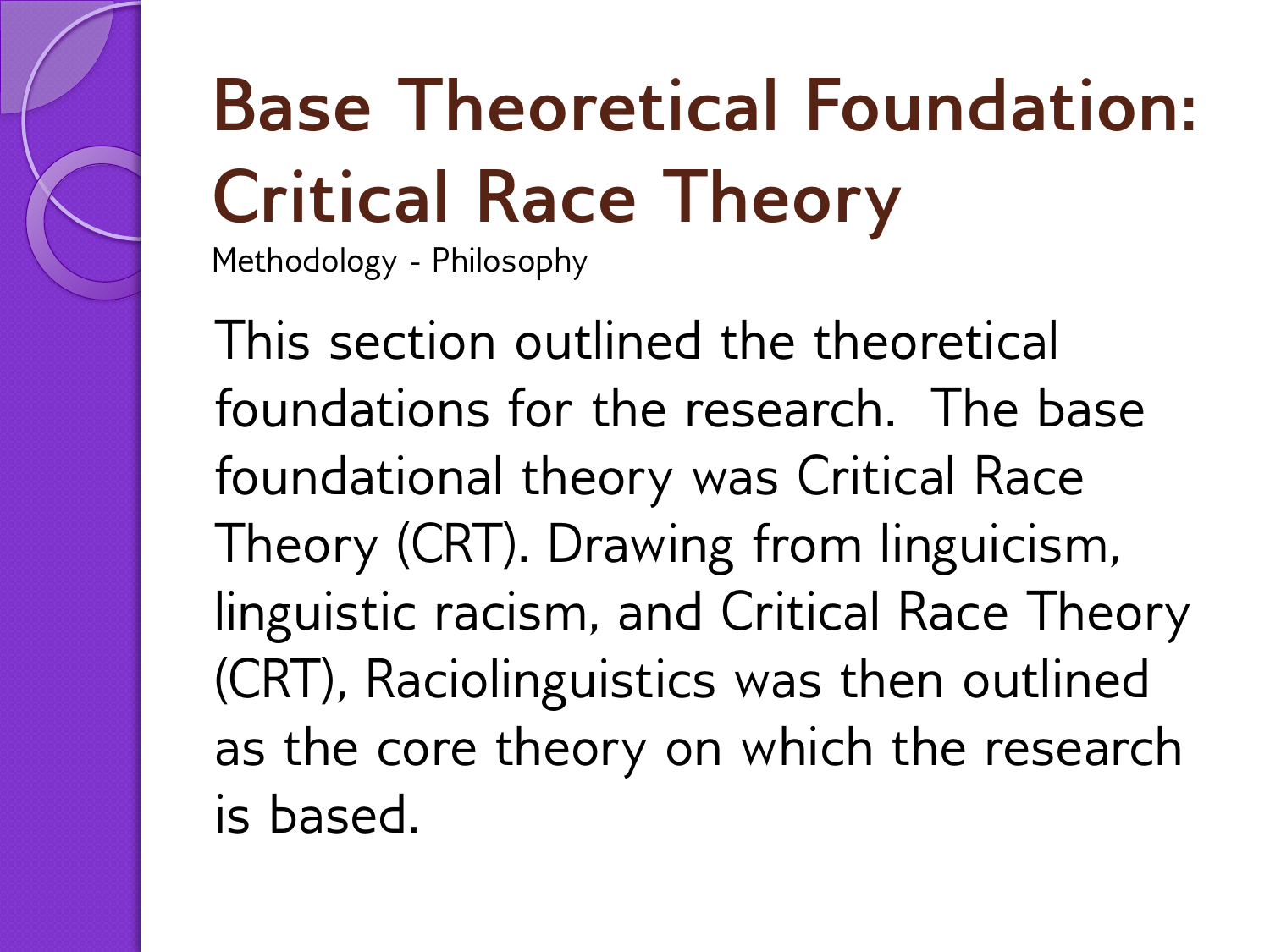

# Base Theoretical Foundation: Critical Race Theory Methodology - Philosophy
This section outlined the theoretical foundations for the research.  The base foundational theory was Critical Race Theory (CRT). Drawing from linguicism, linguistic racism, and Critical Race Theory (CRT), Raciolinguistics was then outlined as the core theory on which the research is based.